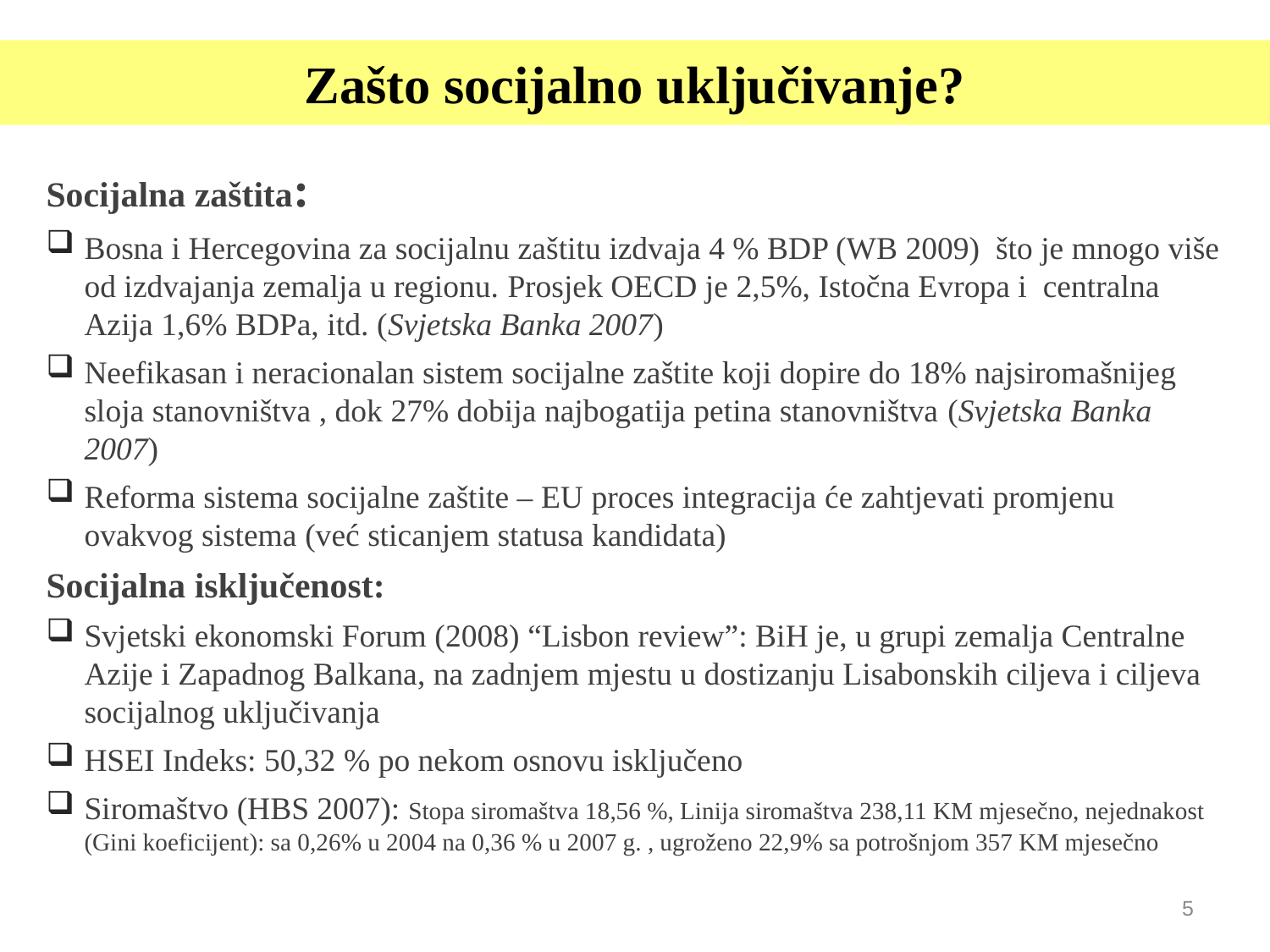

# Zašto socijalno uključivanje?
Socijalna zaštita:
Bosna i Hercegovina za socijalnu zaštitu izdvaja 4 % BDP (WB 2009)  što je mnogo više od izdvajanja zemalja u regionu. Prosjek OECD je 2,5%, Istočna Evropa i  centralna Azija 1,6% BDPa, itd. (Svjetska Banka 2007)
Neefikasan i neracionalan sistem socijalne zaštite koji dopire do 18% najsiromašnijeg sloja stanovništva , dok 27% dobija najbogatija petina stanovništva (Svjetska Banka 2007)
Reforma sistema socijalne zaštite – EU proces integracija će zahtjevati promjenu ovakvog sistema (već sticanjem statusa kandidata)
Socijalna isključenost:
Svjetski ekonomski Forum (2008) “Lisbon review”: BiH je, u grupi zemalja Centralne Azije i Zapadnog Balkana, na zadnjem mjestu u dostizanju Lisabonskih ciljeva i ciljeva socijalnog uključivanja
HSEI Indeks: 50,32 % po nekom osnovu isključeno
Siromaštvo (HBS 2007): Stopa siromaštva 18,56 %, Linija siromaštva 238,11 KM mjesečno, nejednakost (Gini koeficijent): sa 0,26% u 2004 na 0,36 % u 2007 g. , ugroženo 22,9% sa potrošnjom 357 KM mjesečno

5